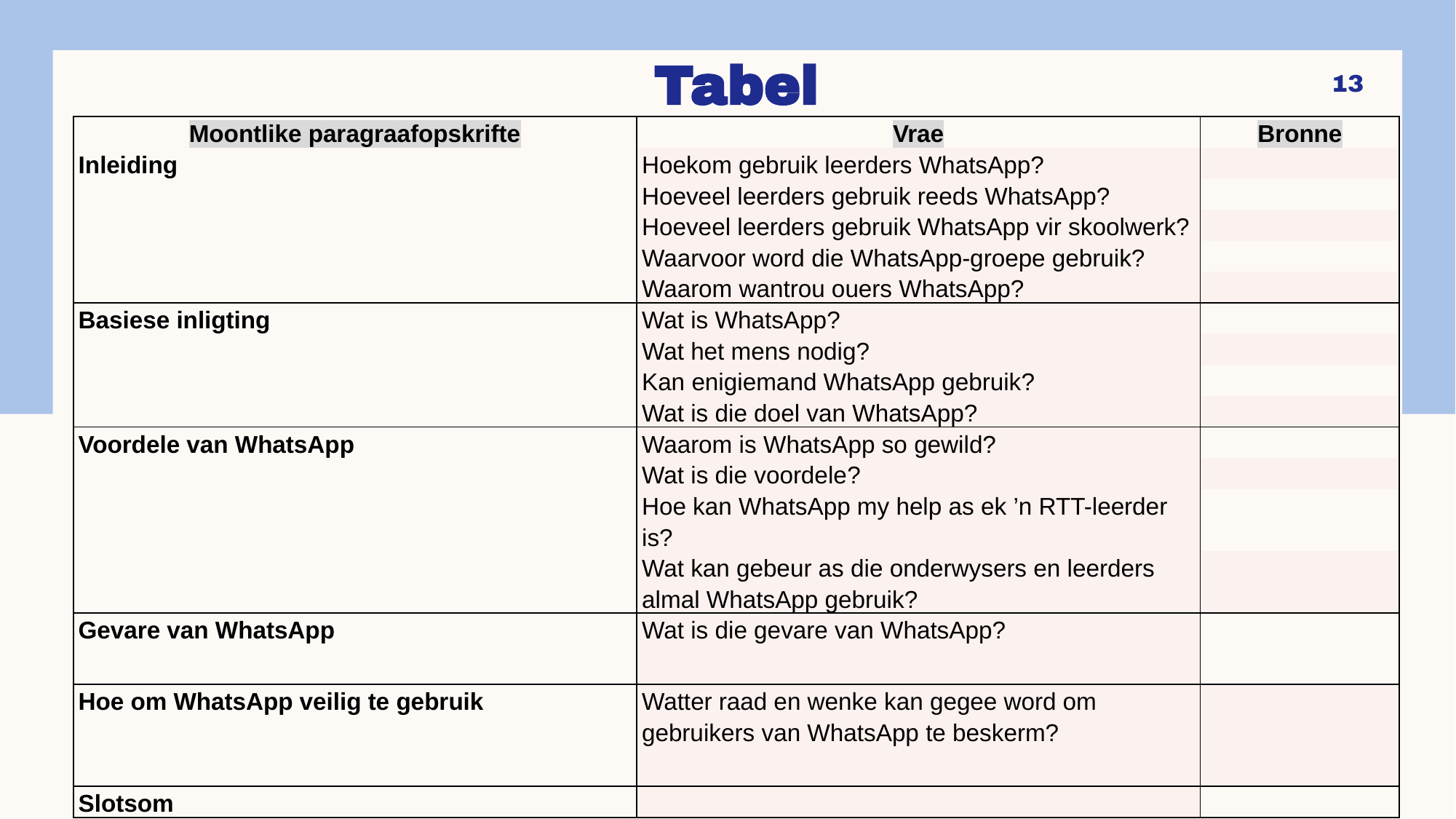

# Tabel
13
| Moontlike paragraafopskrifte | Vrae | Bronne |
| --- | --- | --- |
| Inleiding | Hoekom gebruik leerders WhatsApp? |  |
|  | Hoeveel leerders gebruik reeds WhatsApp? |  |
|  | Hoeveel leerders gebruik WhatsApp vir skoolwerk? |  |
|  | Waarvoor word die WhatsApp-groepe gebruik? |  |
|  | Waarom wantrou ouers WhatsApp? |  |
| Basiese inligting | Wat is WhatsApp? |  |
|  | Wat het mens nodig? |  |
|  | Kan enigiemand WhatsApp gebruik? |  |
|  | Wat is die doel van WhatsApp? |  |
| Voordele van WhatsApp | Waarom is WhatsApp so gewild? |  |
|  | Wat is die voordele? |  |
|  | Hoe kan WhatsApp my help as ek ’n RTT-leerder is? |  |
|  | Wat kan gebeur as die onderwysers en leerders almal WhatsApp gebruik? |  |
| Gevare van WhatsApp | Wat is die gevare van WhatsApp? |  |
| Hoe om WhatsApp veilig te gebruik | Watter raad en wenke kan gegee word om gebruikers van WhatsApp te beskerm? |  |
| Slotsom |  |  |